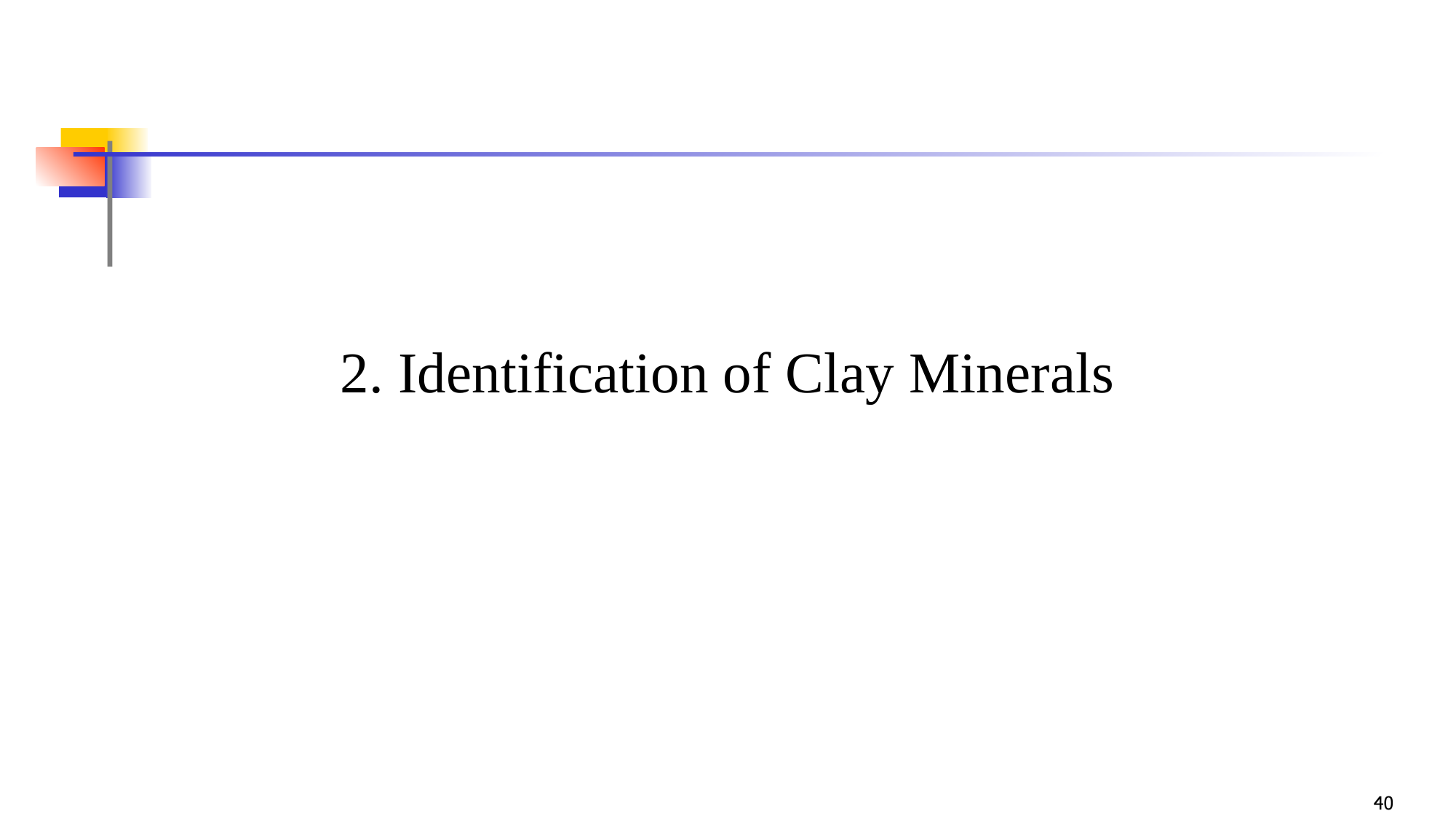

40
# 2. Identification of Clay Minerals